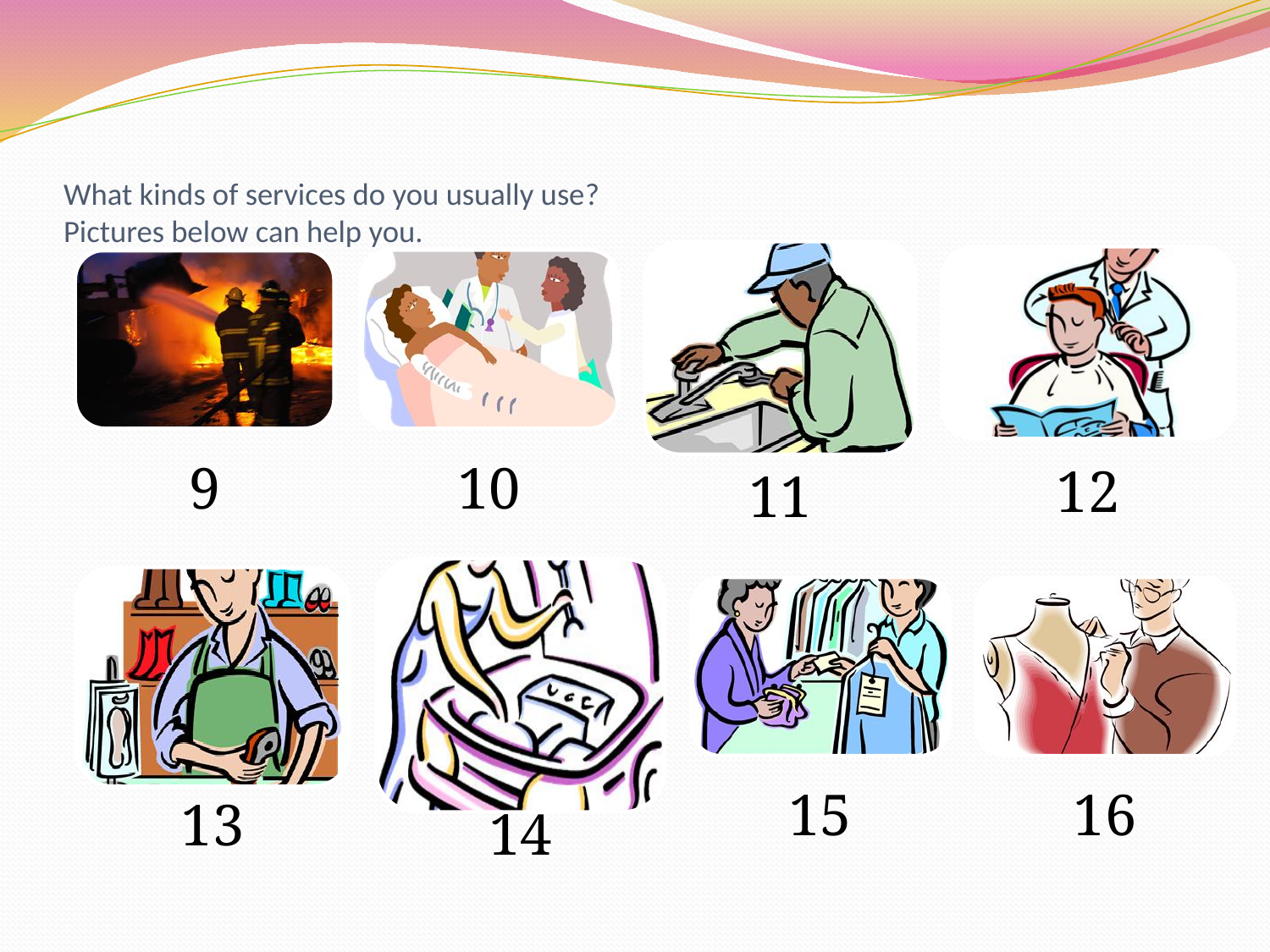

# What kinds of services do you usually use? Pictures below can help you.
9
10
11
12
13
14
15
16